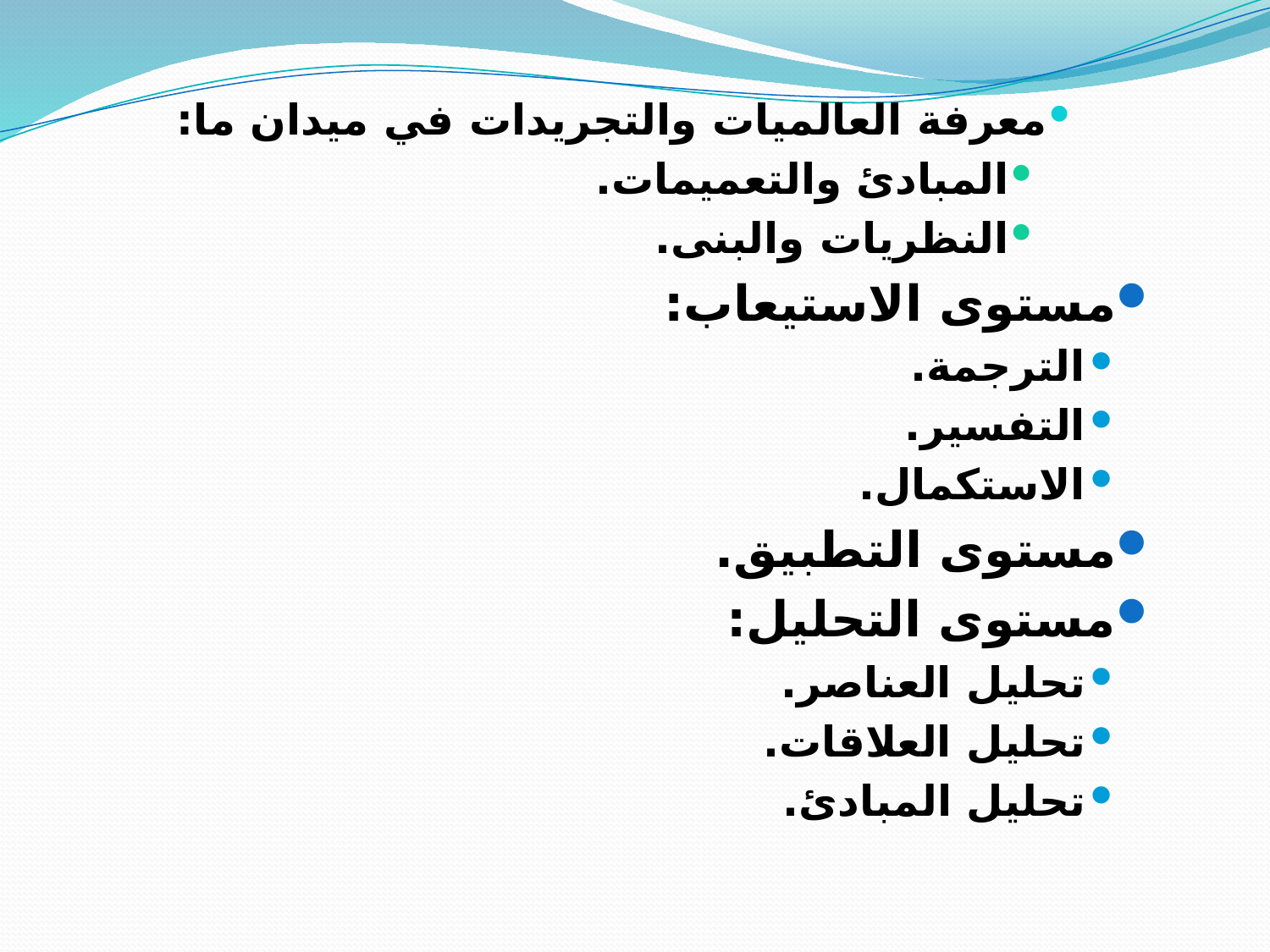

معرفة العالميات والتجريدات في ميدان ما:
المبادئ والتعميمات.
النظريات والبنى.
مستوى الاستيعاب:
الترجمة.
التفسير.
الاستكمال.
مستوى التطبيق.
مستوى التحليل:
تحليل العناصر.
تحليل العلاقات.
تحليل المبادئ.